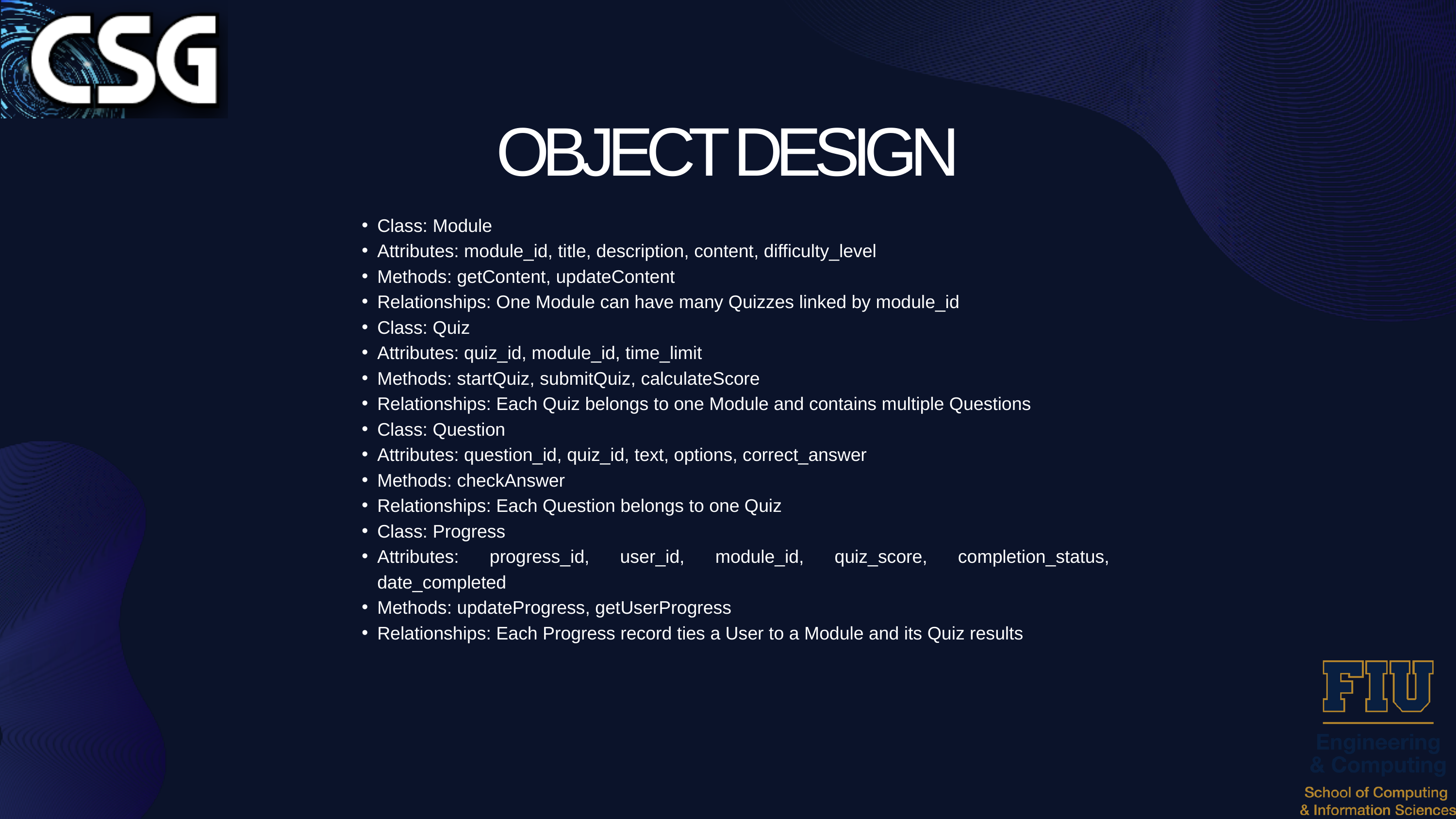

OBJECT DESIGN
Class: Module
Attributes: module_id, title, description, content, difficulty_level
Methods: getContent, updateContent
Relationships: One Module can have many Quizzes linked by module_id
Class: Quiz
Attributes: quiz_id, module_id, time_limit
Methods: startQuiz, submitQuiz, calculateScore
Relationships: Each Quiz belongs to one Module and contains multiple Questions
Class: Question
Attributes: question_id, quiz_id, text, options, correct_answer
Methods: checkAnswer
Relationships: Each Question belongs to one Quiz
Class: Progress
Attributes: progress_id, user_id, module_id, quiz_score, completion_status, date_completed
Methods: updateProgress, getUserProgress
Relationships: Each Progress record ties a User to a Module and its Quiz results